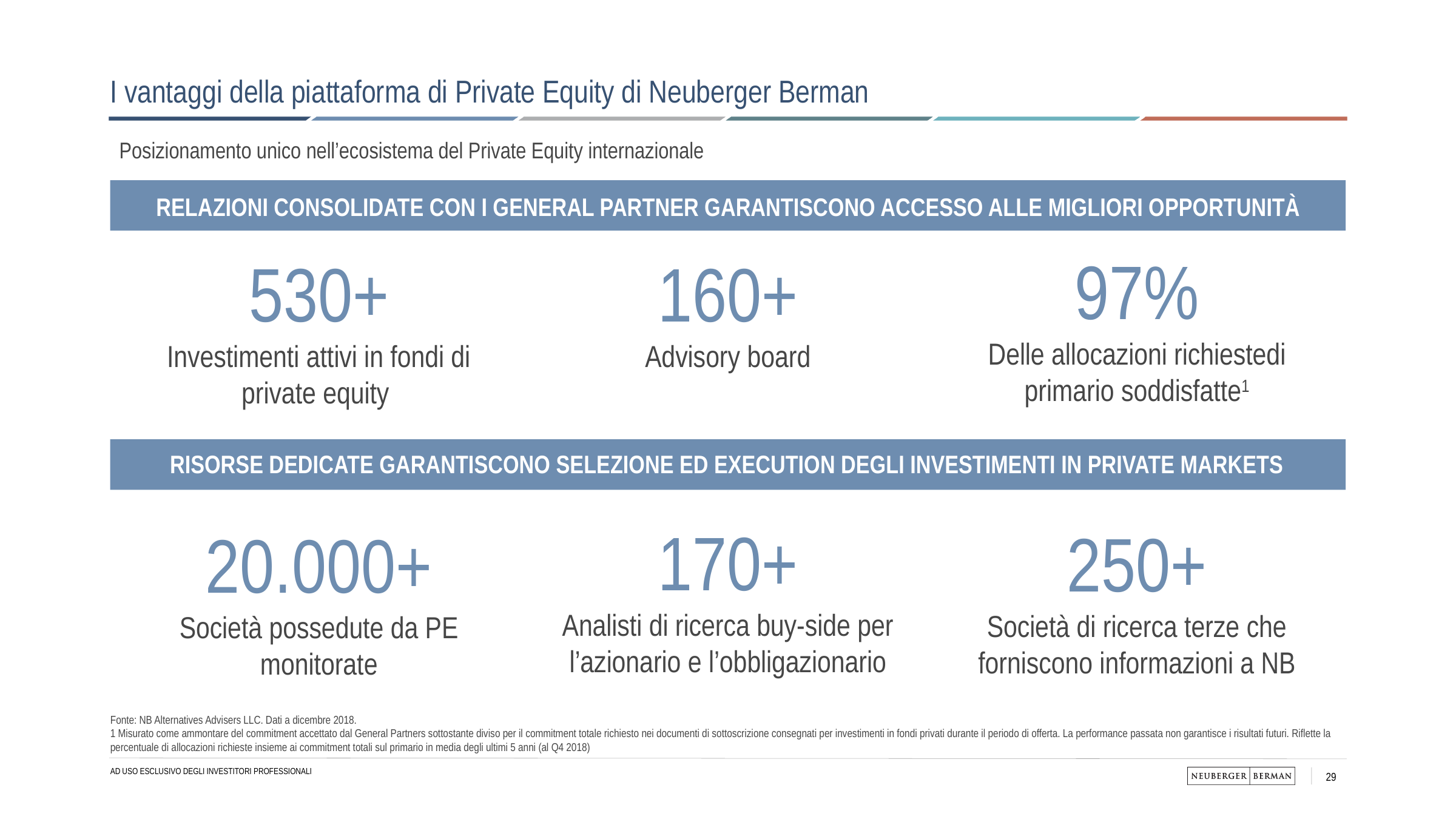

# I vantaggi della piattaforma di Private Equity di Neuberger Berman
Posizionamento unico nell’ecosistema del Private Equity internazionale

RELAZIONI CONSOLIDATE CON I GENERAL PARTNER GARANTISCONO ACCESSO ALLE MIGLIORI OPPORTUNITÀ
97%
Delle allocazioni richiestedi primario soddisfatte1
160+
Advisory board
530+
Investimenti attivi in fondi di private equity

RISORSE DEDICATE GARANTISCONO SELEZIONE ED EXECUTION DEGLI INVESTIMENTI IN PRIVATE MARKETS
170+
Analisti di ricerca buy-side per l’azionario e l’obbligazionario
250+
Società di ricerca terze che forniscono informazioni a NB
20.000+
Società possedute da PE monitorate

Fonte: NB Alternatives Advisers LLC. Dati a dicembre 2018.
1 Misurato come ammontare del commitment accettato dal General Partners sottostante diviso per il commitment totale richiesto nei documenti di sottoscrizione consegnati per investimenti in fondi privati durante il periodo di offerta. La performance passata non garantisce i risultati futuri. Riflette la percentuale di allocazioni richieste insieme ai commitment totali sul primario in media degli ultimi 5 anni (al Q4 2018)